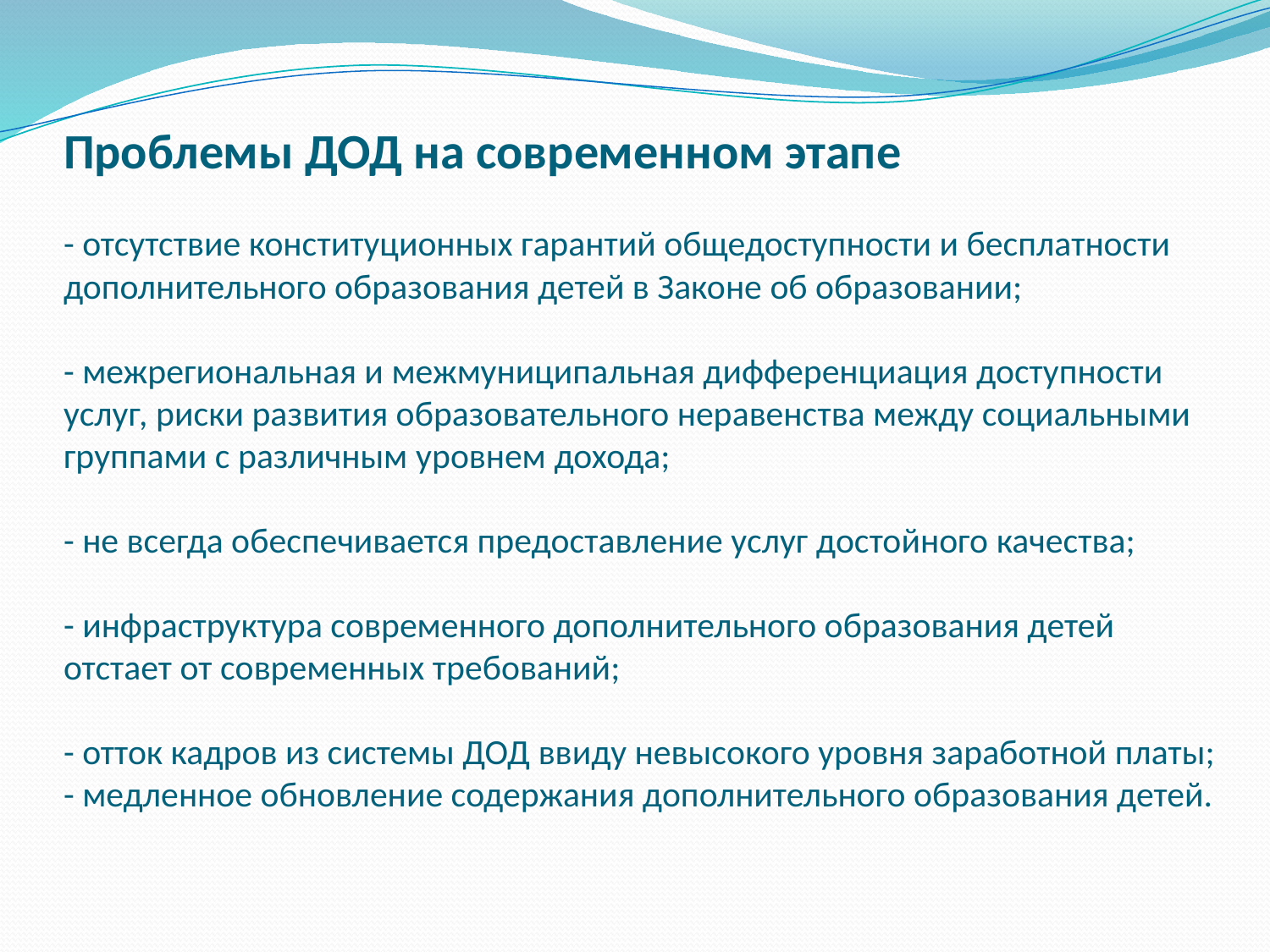

# Проблемы ДОД на современном этапе - отсутствие конституционных гарантий общедоступности и бесплатности дополнительного образования детей в Законе об образовании; - межрегиональная и межмуниципальная дифференциация доступности услуг, риски развития образовательного неравенства между социальными группами с различным уровнем дохода; - не всегда обеспечивается предоставление услуг достойного качества; - инфраструктура современного дополнительного образования детей отстает от современных требований; - отток кадров из системы ДОД ввиду невысокого уровня заработной платы; - медленное обновление содержания дополнительного образования детей.